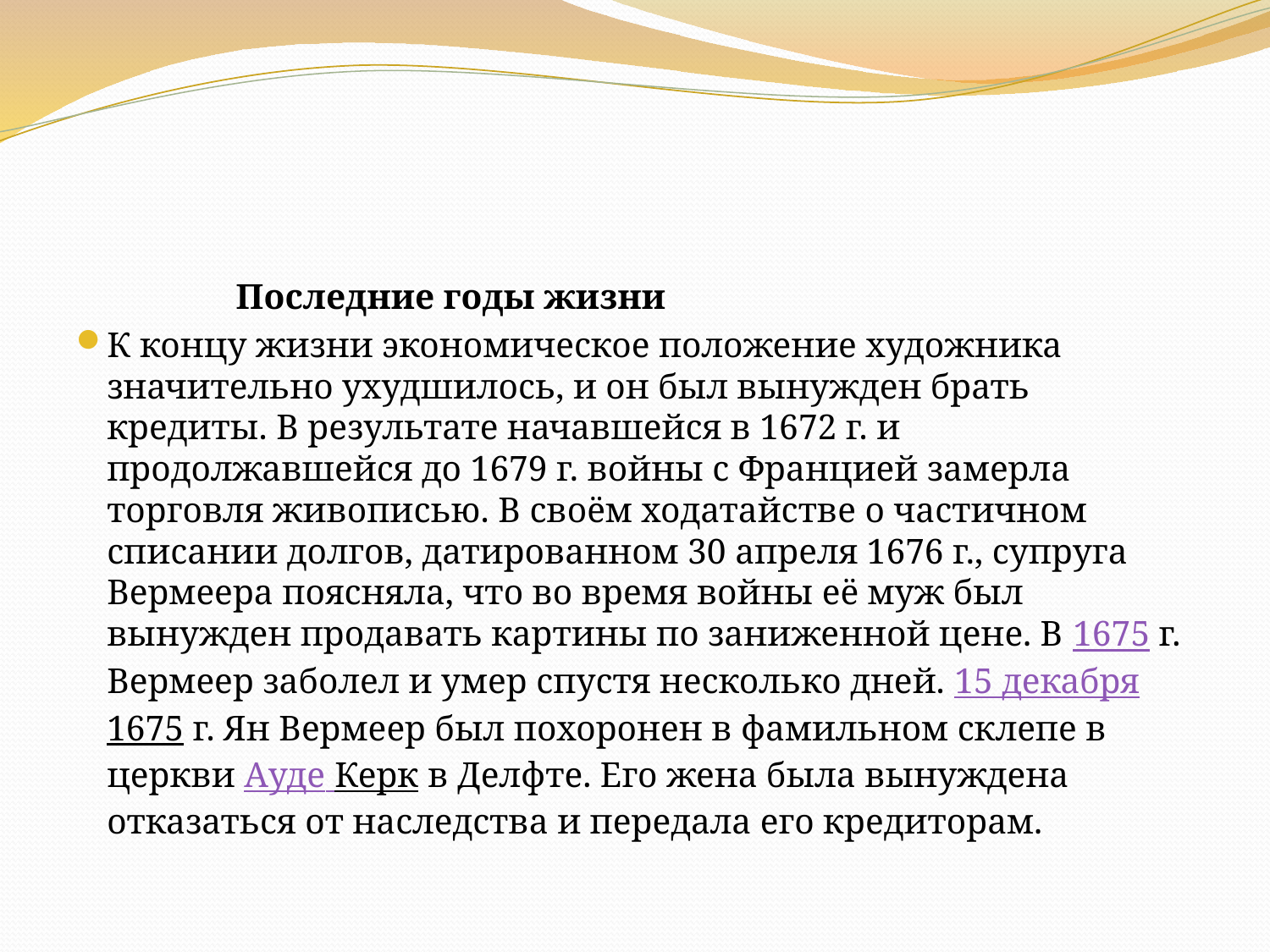

#
                  Последние годы жизни
К концу жизни экономическое положение художника значительно ухудшилось, и он был вынужден брать кредиты. В результате начавшейся в 1672 г. и продолжавшейся до 1679 г. войны с Францией замерла торговля живописью. В своём ходатайстве о частичном списании долгов, датированном 30 апреля 1676 г., супруга Вермеера поясняла, что во время войны её муж был вынужден продавать картины по заниженной цене. В 1675 г. Вермеер заболел и умер спустя несколько дней. 15 декабря 1675 г. Ян Вермеер был похоронен в фамильном склепе в церкви Ауде Керк в Делфте. Его жена была вынуждена отказаться от наследства и передала его кредиторам.